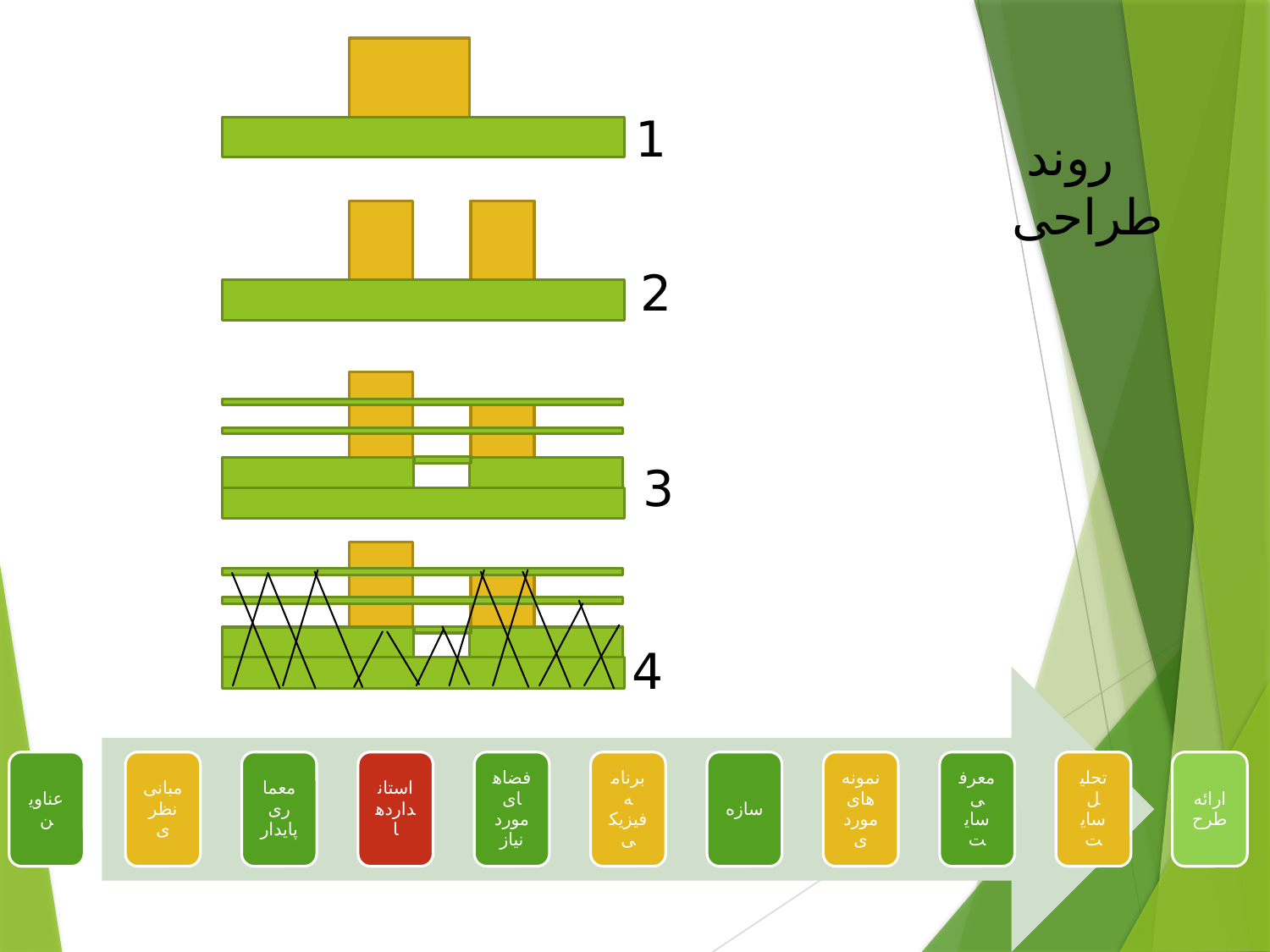

1

روند طراحی

2

3

4

عناوین
مبانی نظری
معماری پایدار
استانداردها
فضاهای مورد نیاز
برنامه فیزیکی
سازه
معرفی سایت
تحلیل سایت
ارائه طرح
نمونه های موردی